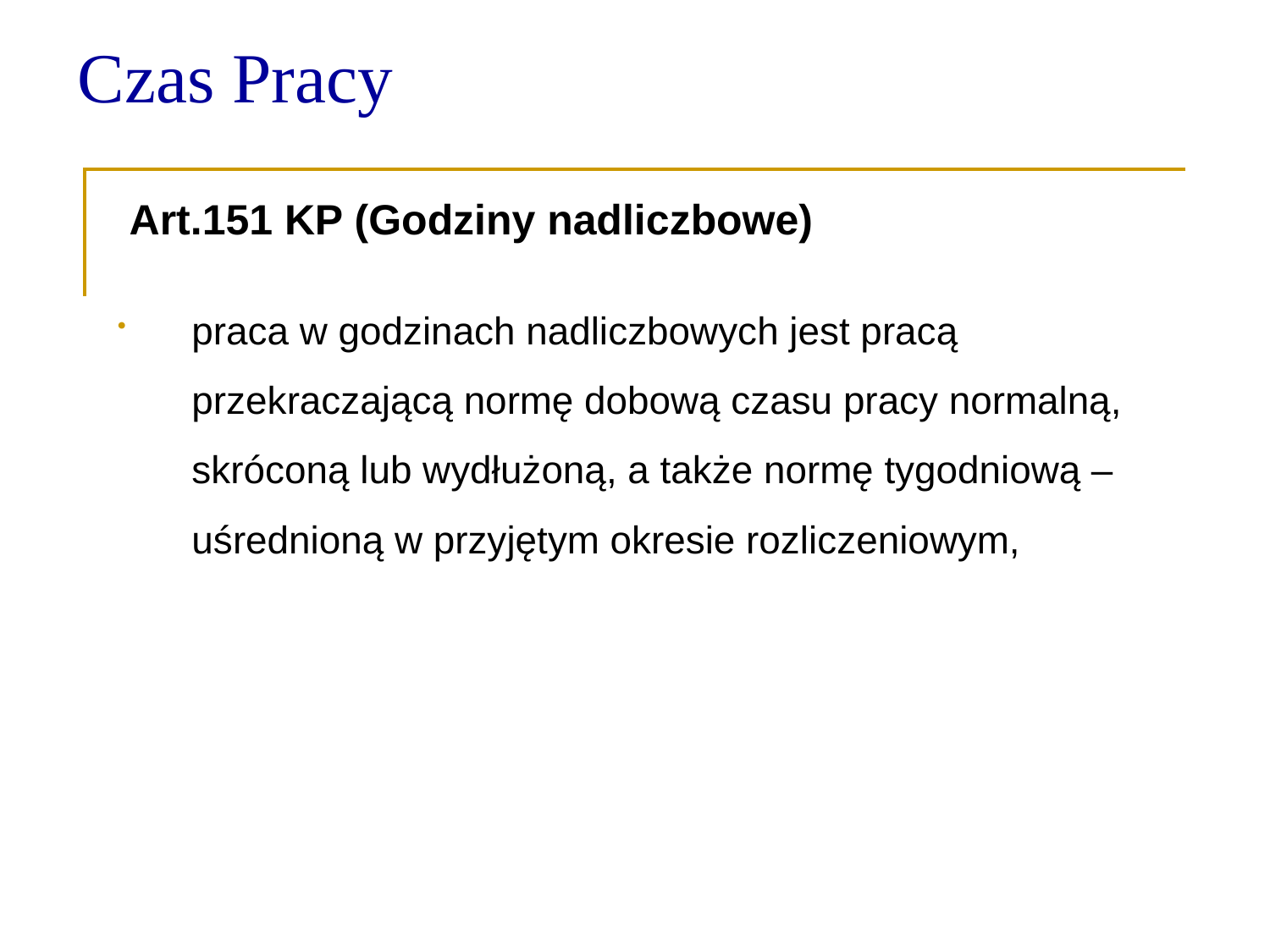

Czas Pracy
 Art.151 KP (Godziny nadliczbowe)
praca w godzinach nadliczbowych jest pracą przekraczającą normę dobową czasu pracy normalną, skróconą lub wydłużoną, a także normę tygodniową – uśrednioną w przyjętym okresie rozliczeniowym,